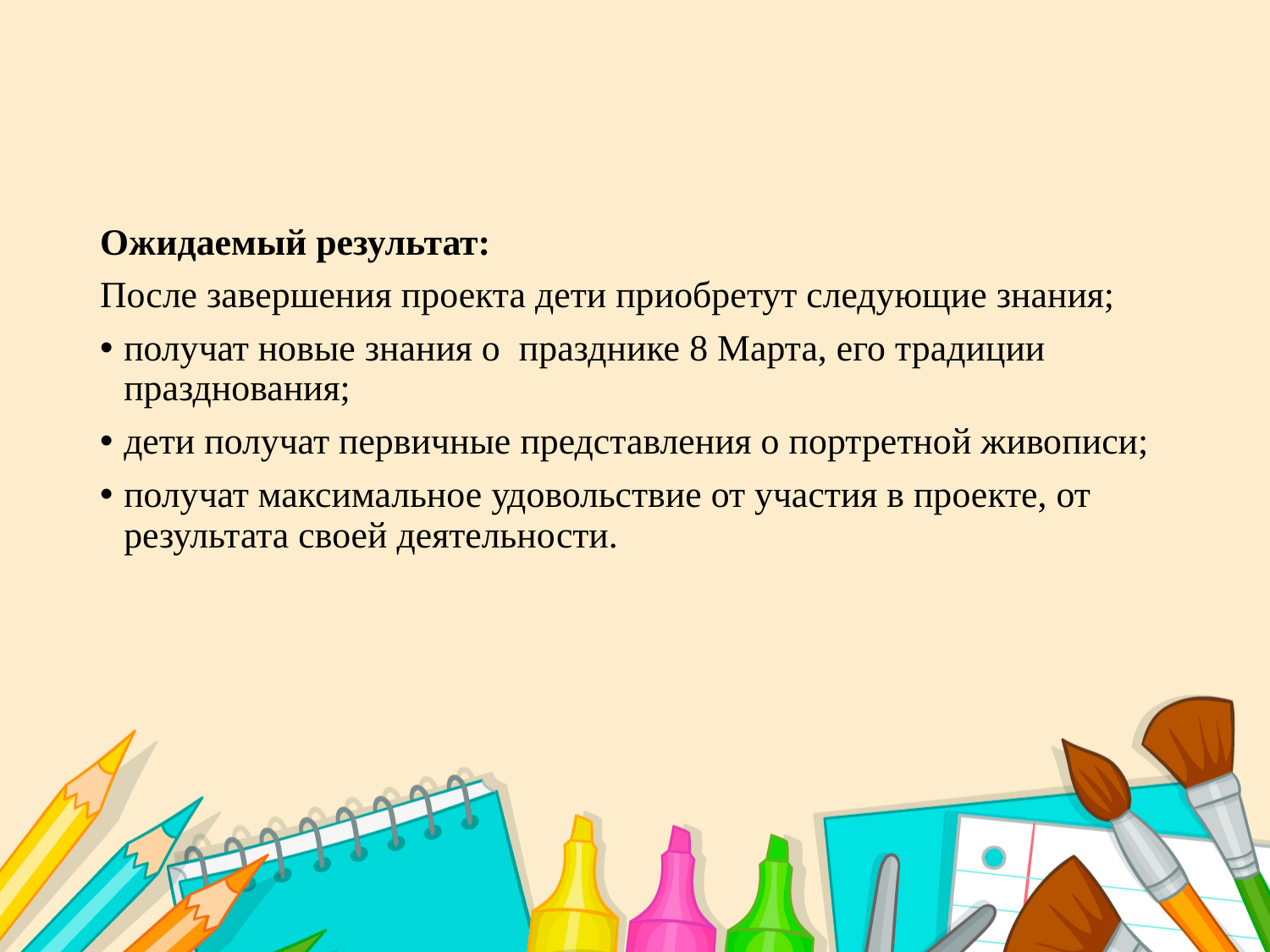

Ожидаемый результат:
После завершения проекта дети приобретут следующие знания;
получат новые знания о  празднике 8 Марта, его традиции празднования;
дети получат первичные представления о портретной живописи;
получат максимальное удовольствие от участия в проекте, от результата своей деятельности.